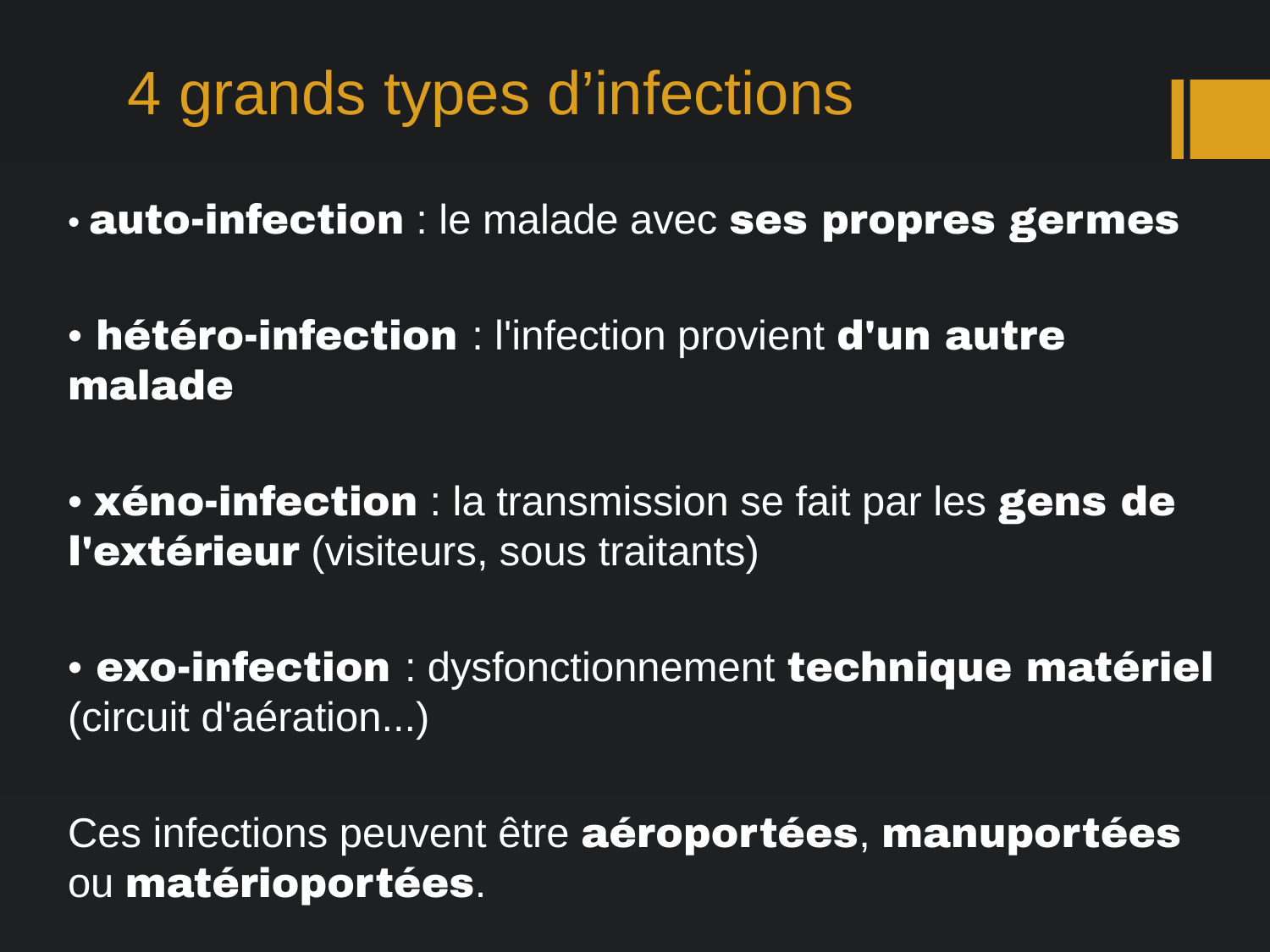

# 4 grands types d’infections
• auto-infection : le malade avec ses propres germes

• hétéro-infection : l'infection provient d'un autre malade

• xéno-infection : la transmission se fait par les gens de l'extérieur (visiteurs, sous traitants)

• exo-infection : dysfonctionnement technique matériel (circuit d'aération...)

Ces infections peuvent être aéroportées, manuportées ou matérioportées.